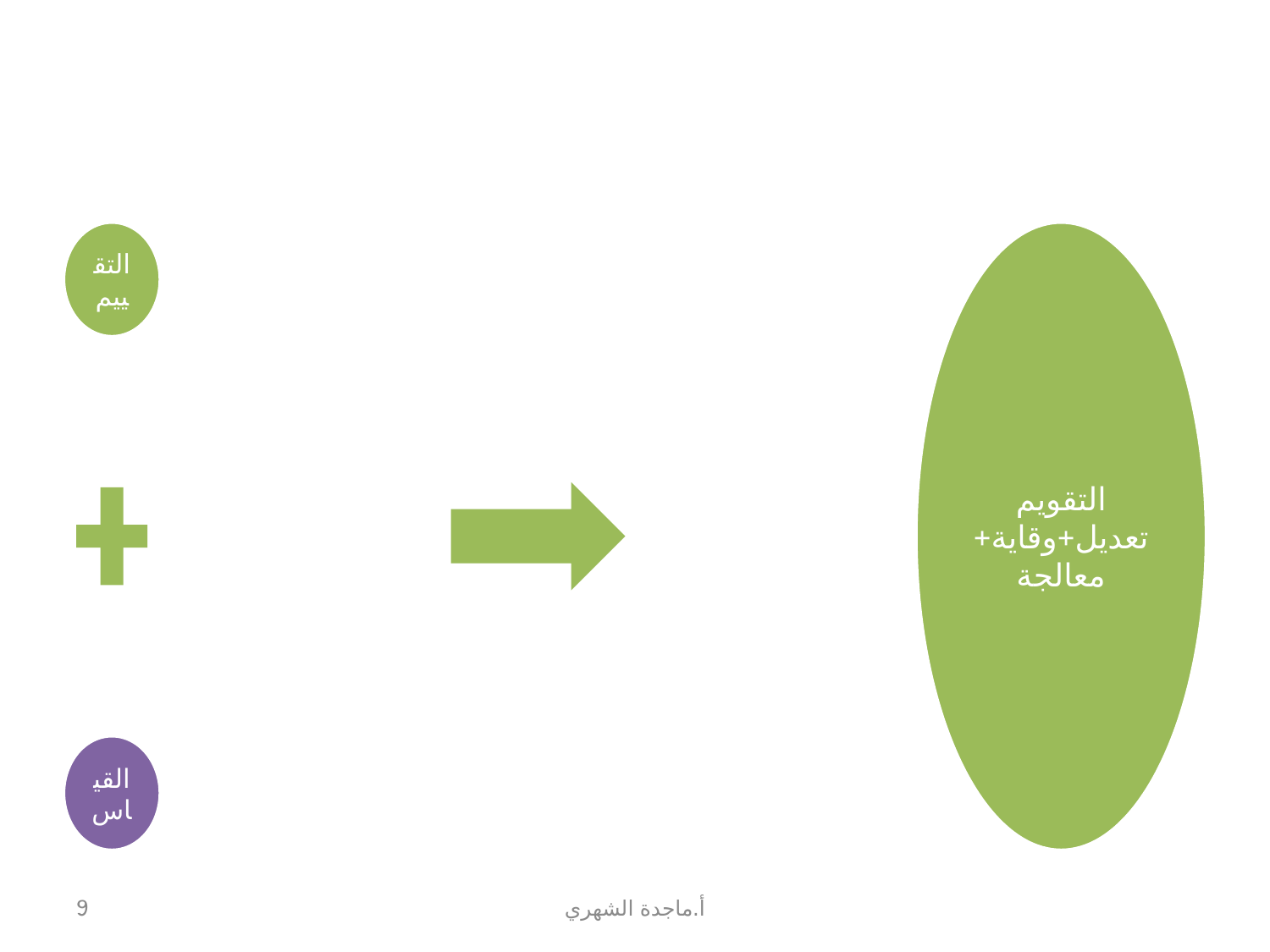

التقييم
القياس
التقويم
تعديل+وقاية+معالجة
9
أ.ماجدة الشهري